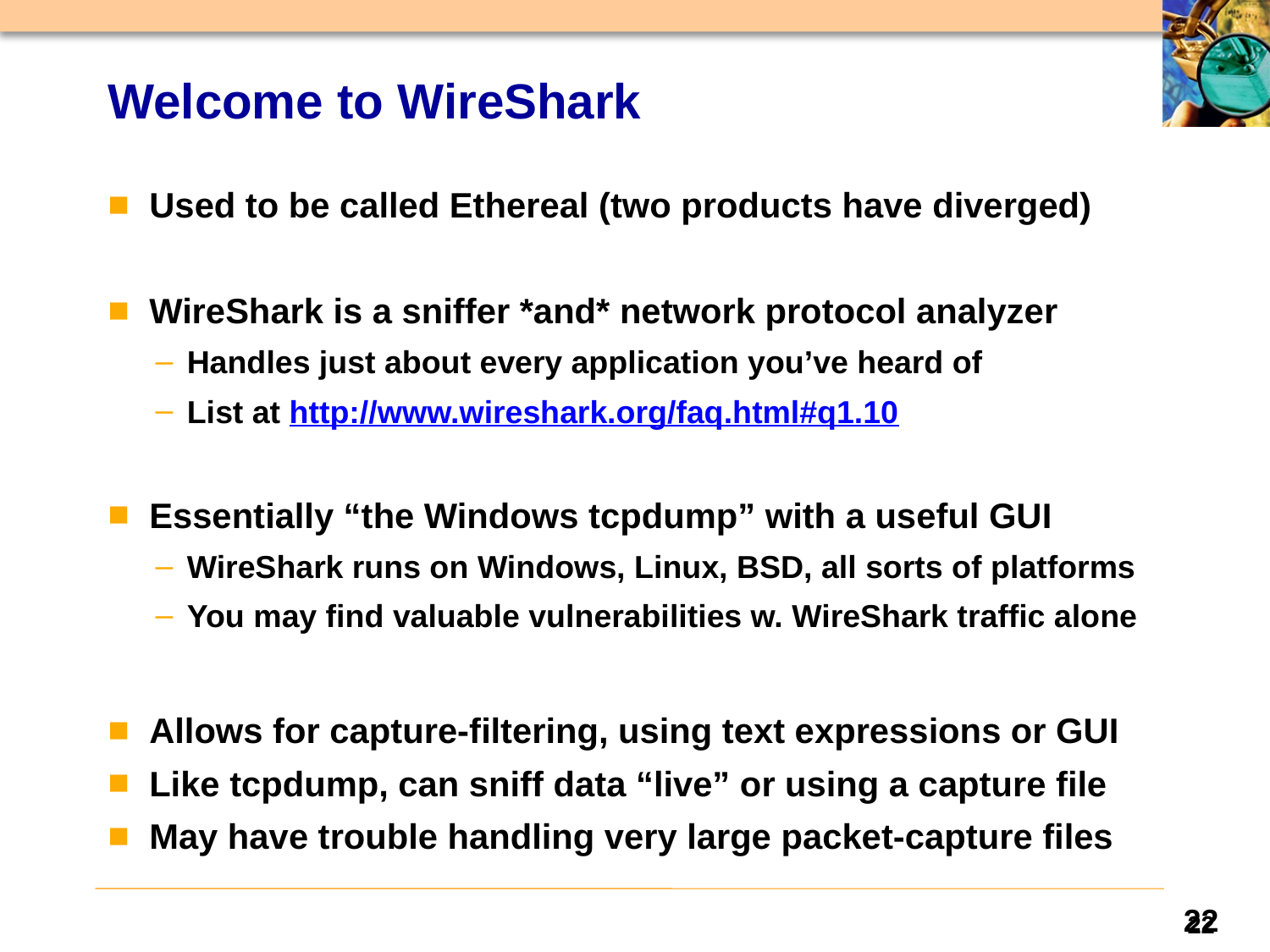

# Welcome to WireShark
 Used to be called Ethereal (two products have diverged)

 WireShark is a sniffer *and* network protocol analyzer
Handles just about every application you’ve heard of
List at http://www.wireshark.org/faq.html#q1.10

 Essentially “the Windows tcpdump” with a useful GUI
WireShark runs on Windows, Linux, BSD, all sorts of platforms
You may find valuable vulnerabilities w. WireShark traffic alone

 Allows for capture-filtering, using text expressions or GUI
 Like tcpdump, can sniff data “live” or using a capture file
 May have trouble handling very large packet-capture files
22